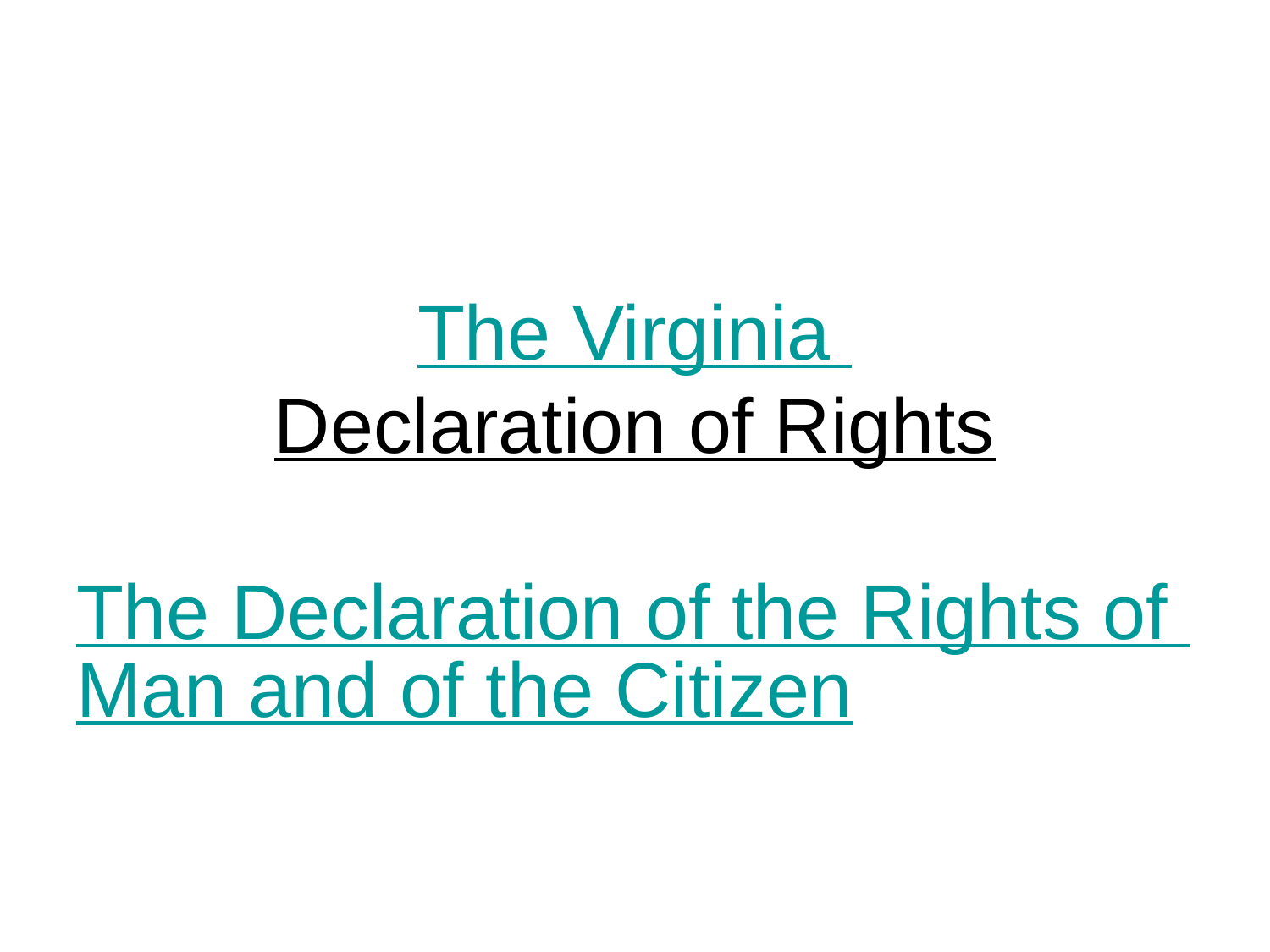

# The Virginia Declaration of Rights The Declaration of the Rights of Man and of the Citizen